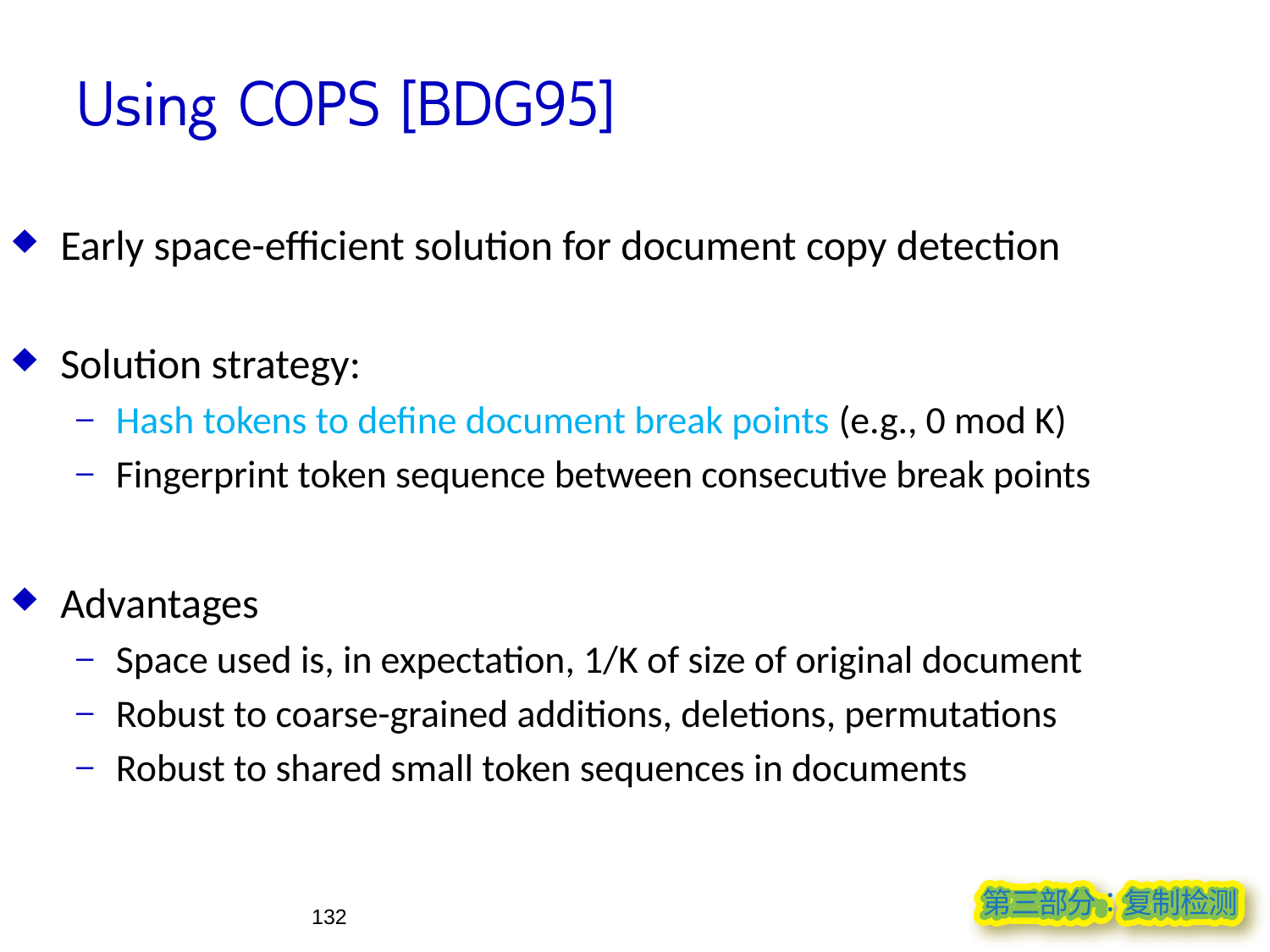

Using COPS [BDG95]
Early space-efficient solution for document copy detection

Solution strategy:
Hash tokens to define document break points (e.g., 0 mod K)
Fingerprint token sequence between consecutive break points

Advantages
Space used is, in expectation, 1/K of size of original document
Robust to coarse-grained additions, deletions, permutations
Robust to shared small token sequences in documents
132